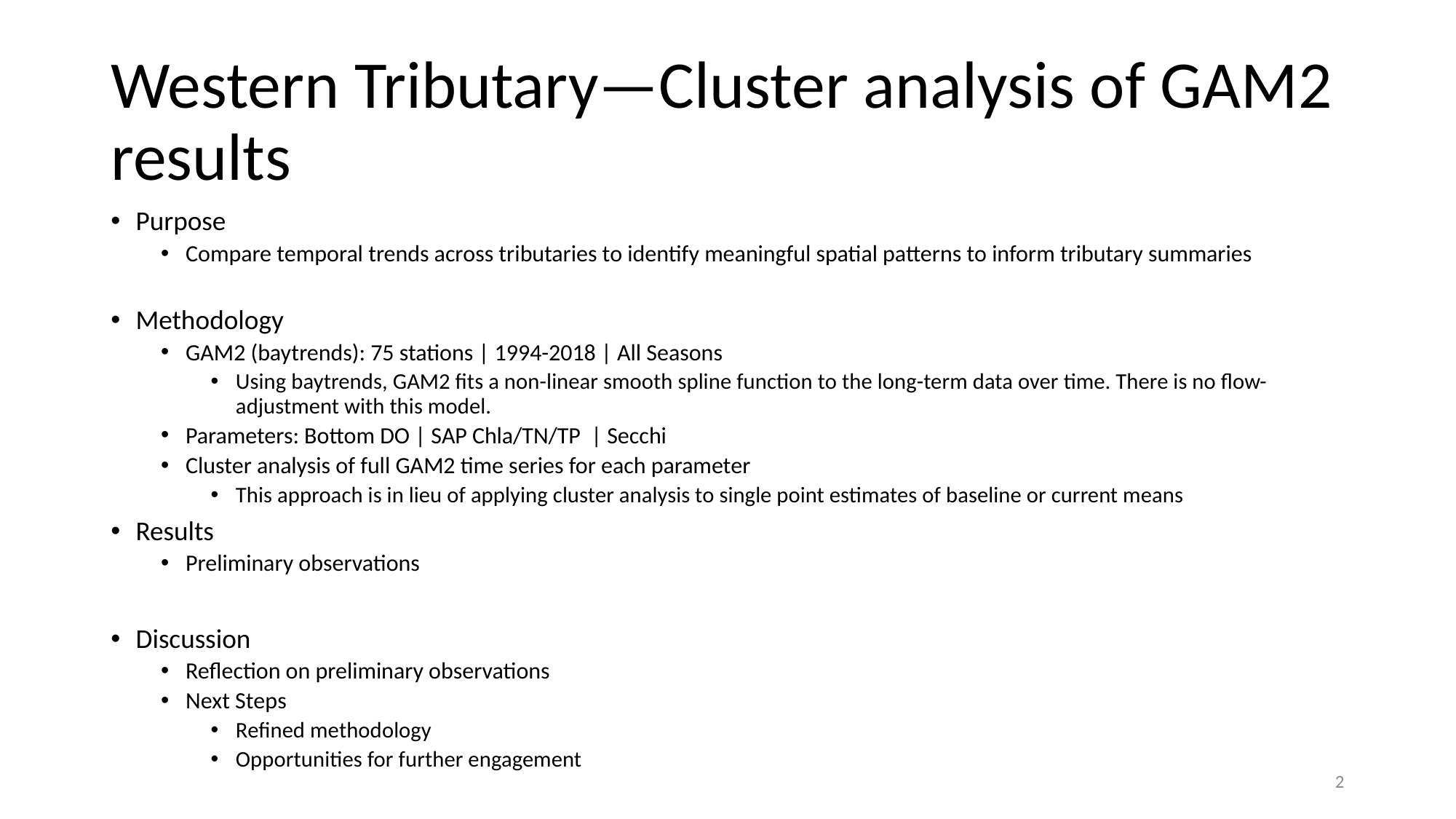

# Western Tributary—Cluster analysis of GAM2 results
Purpose
Compare temporal trends across tributaries to identify meaningful spatial patterns to inform tributary summaries

Methodology
GAM2 (baytrends): 75 stations | 1994-2018 | All Seasons
Using baytrends, GAM2 fits a non-linear smooth spline function to the long-term data over time. There is no flow-adjustment with this model.
Parameters: Bottom DO | SAP Chla/TN/TP  | Secchi
Cluster analysis of full GAM2 time series for each parameter
This approach is in lieu of applying cluster analysis to single point estimates of baseline or current means
Results
Preliminary observations

Discussion
Reflection on preliminary observations
Next Steps
Refined methodology
Opportunities for further engagement
2